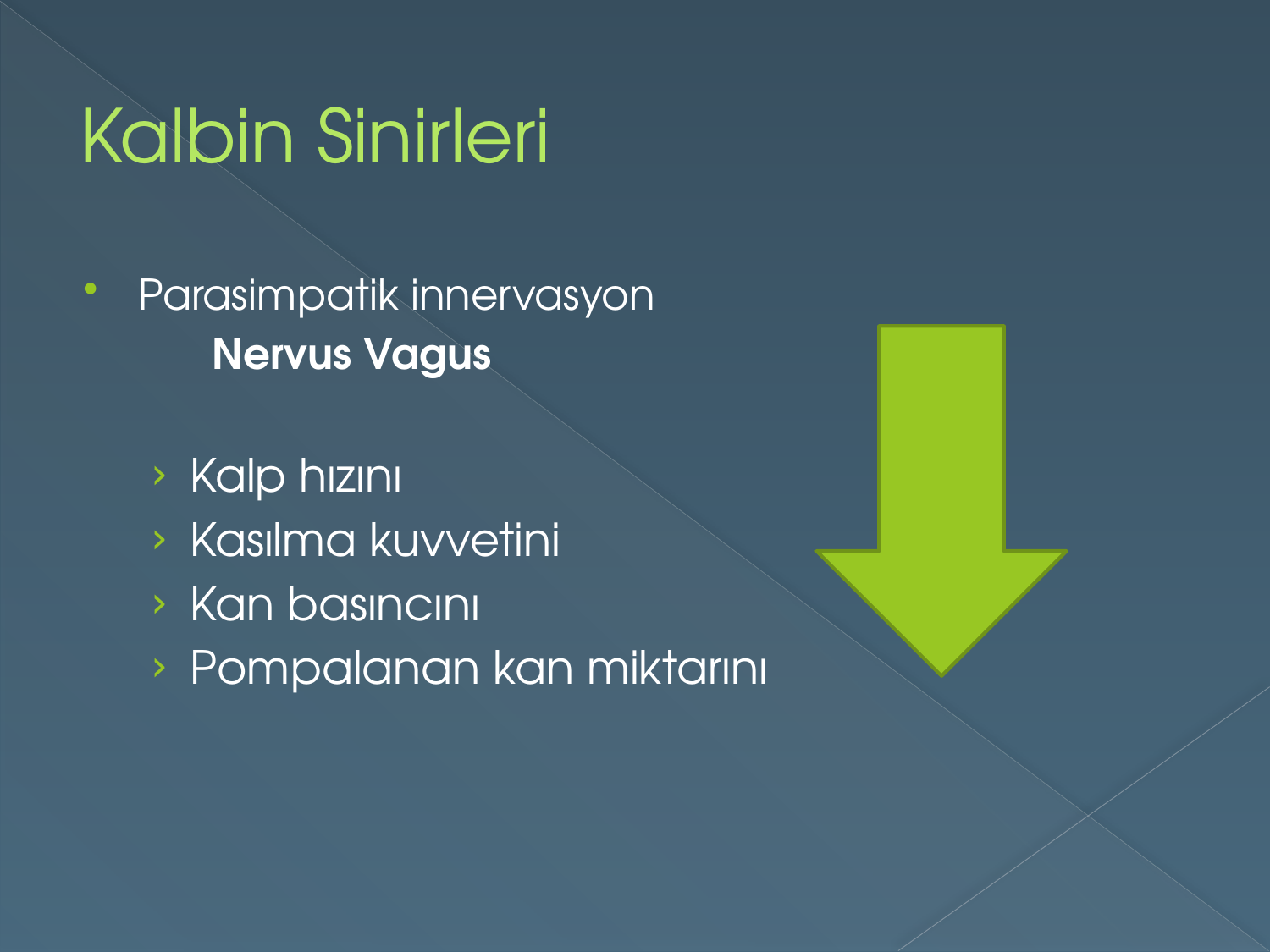

# Kalbin Sinirleri
Parasimpatik innervasyon
	Nervus Vagus

Kalp hızını
Kasılma kuvvetini
Kan basıncını
Pompalanan kan miktarını